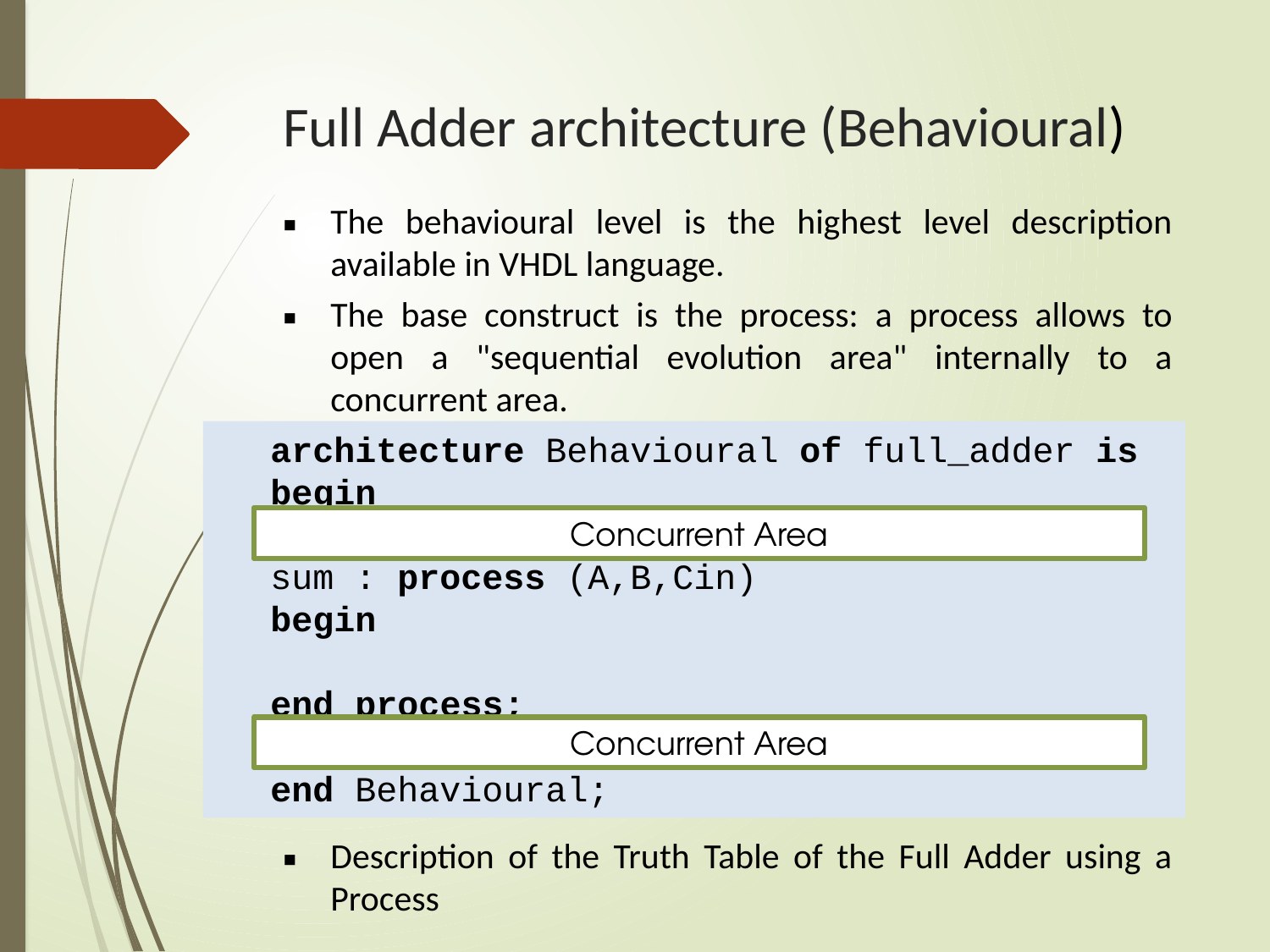

# Full Adder architecture (Behavioural)
The behavioural level is the highest level description available in VHDL language.
The base construct is the process: a process allows to open a "sequential evolution area" internally to a concurrent area.

Description of the Truth Table of the Full Adder using a Process
architecture Behavioural of full_adder is
begin

sum : process (A,B,Cin)
begin

end process;

end Behavioural;
Concurrent Area
Concurrent Area